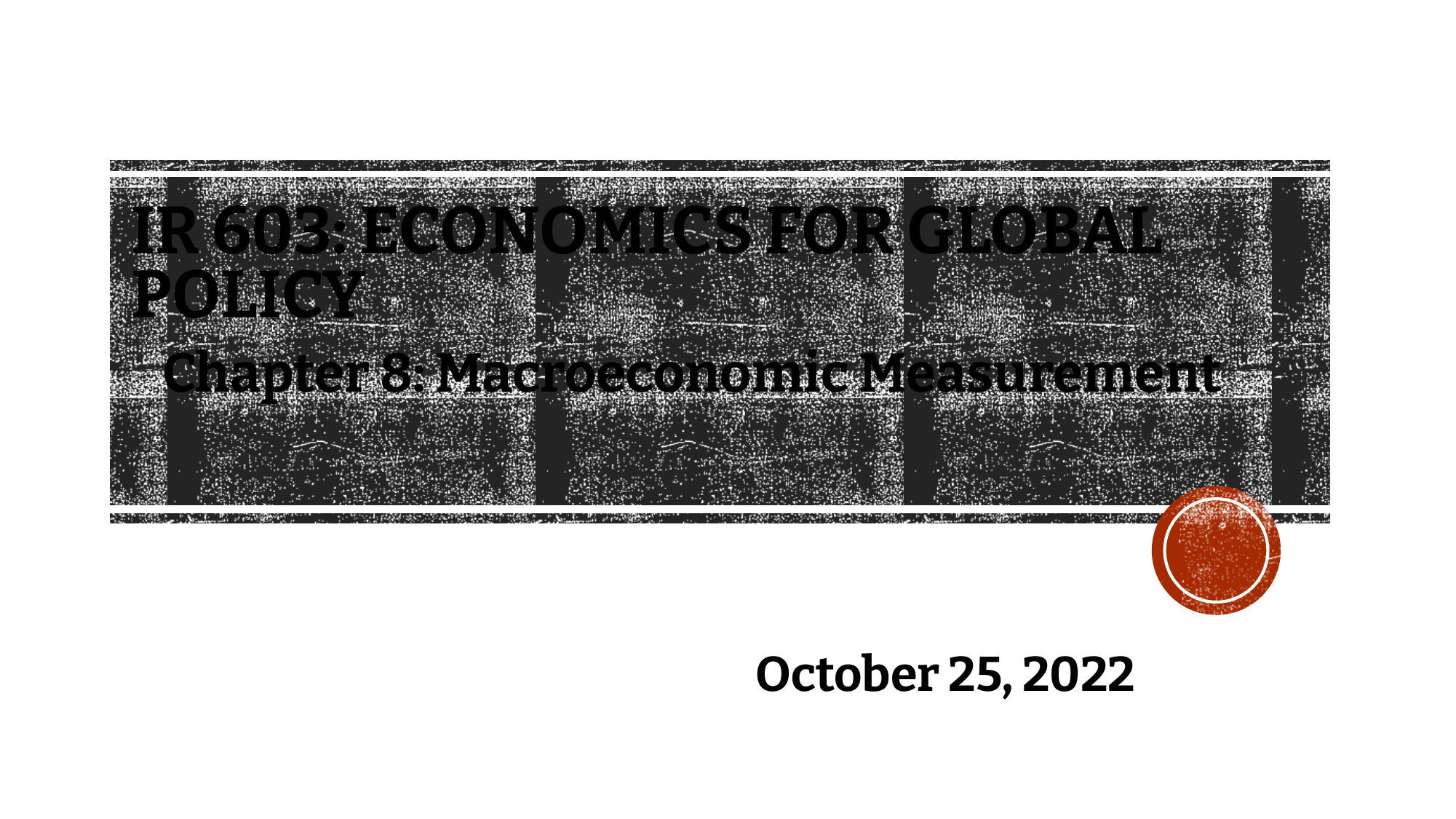

# IR 603: Economics for global policy
Chapter 8: Macroeconomic Measurement

October 25, 2022